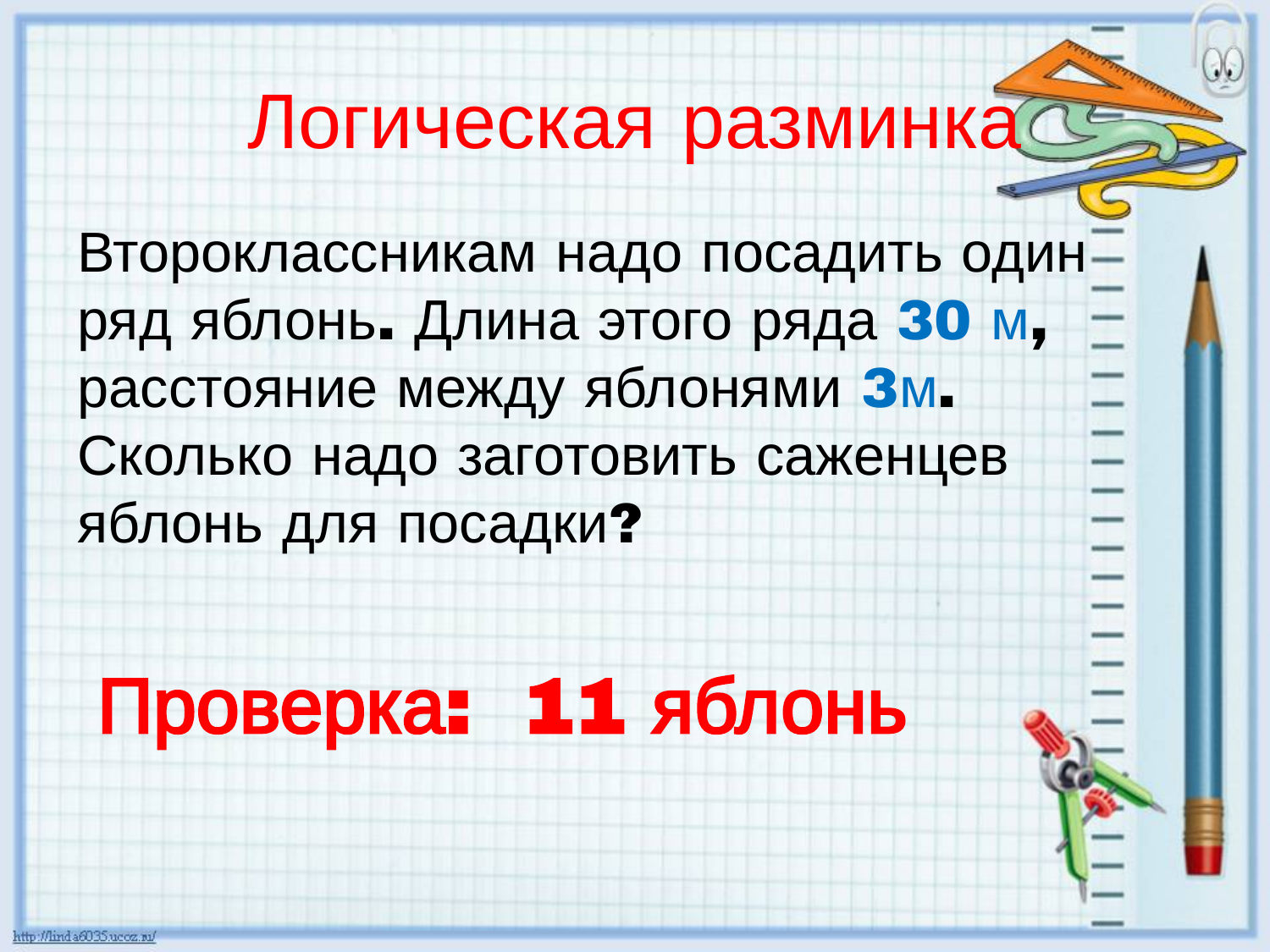

# Логическая разминка
Второклассникам надо посадить один ряд яблонь. Длина этого ряда 30 м, расстояние между яблонями 3м. Сколько надо заготовить саженцев яблонь для посадки?

Проверка:  11 яблонь